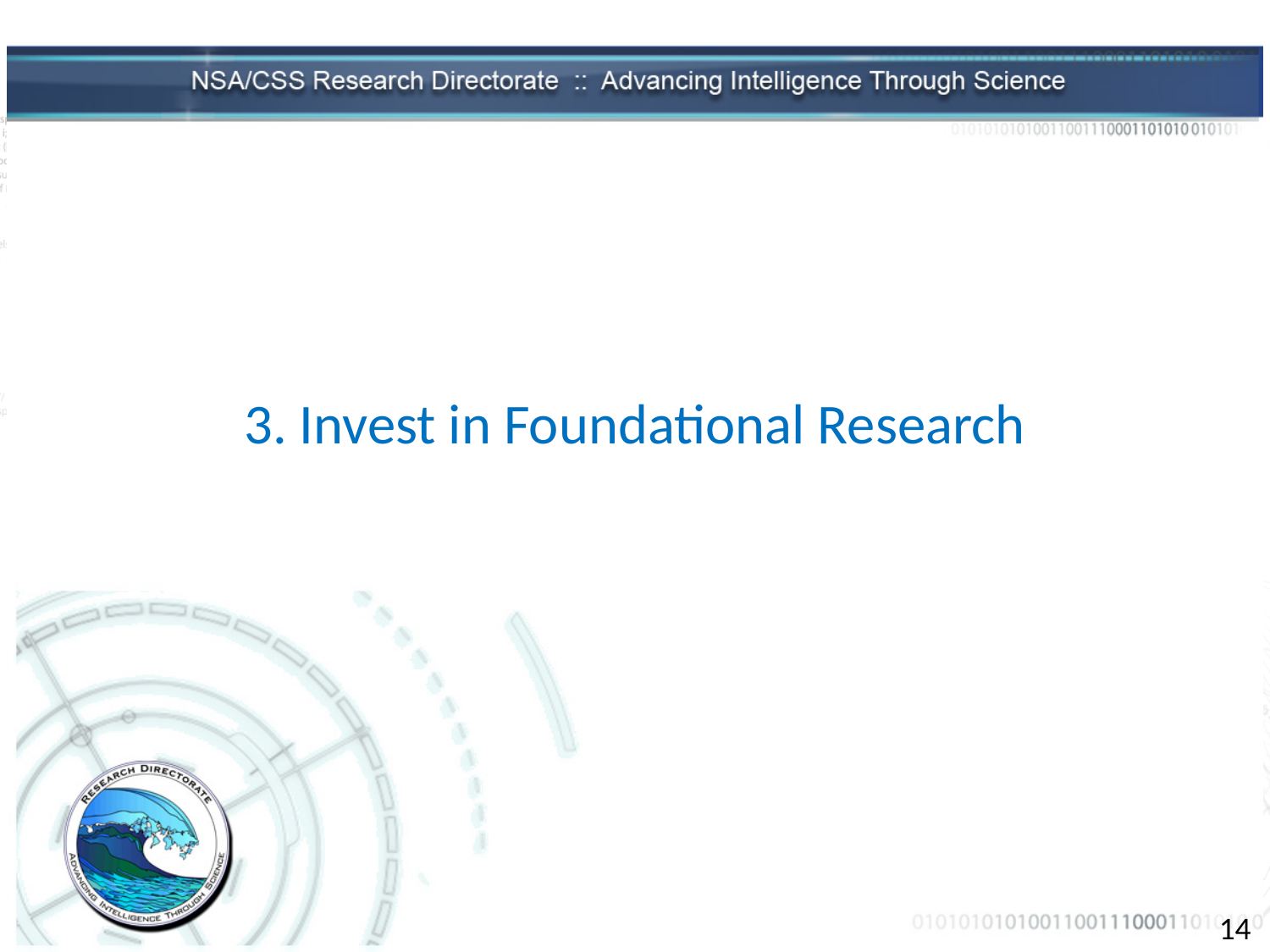

#
3. Invest in Foundational Research
14